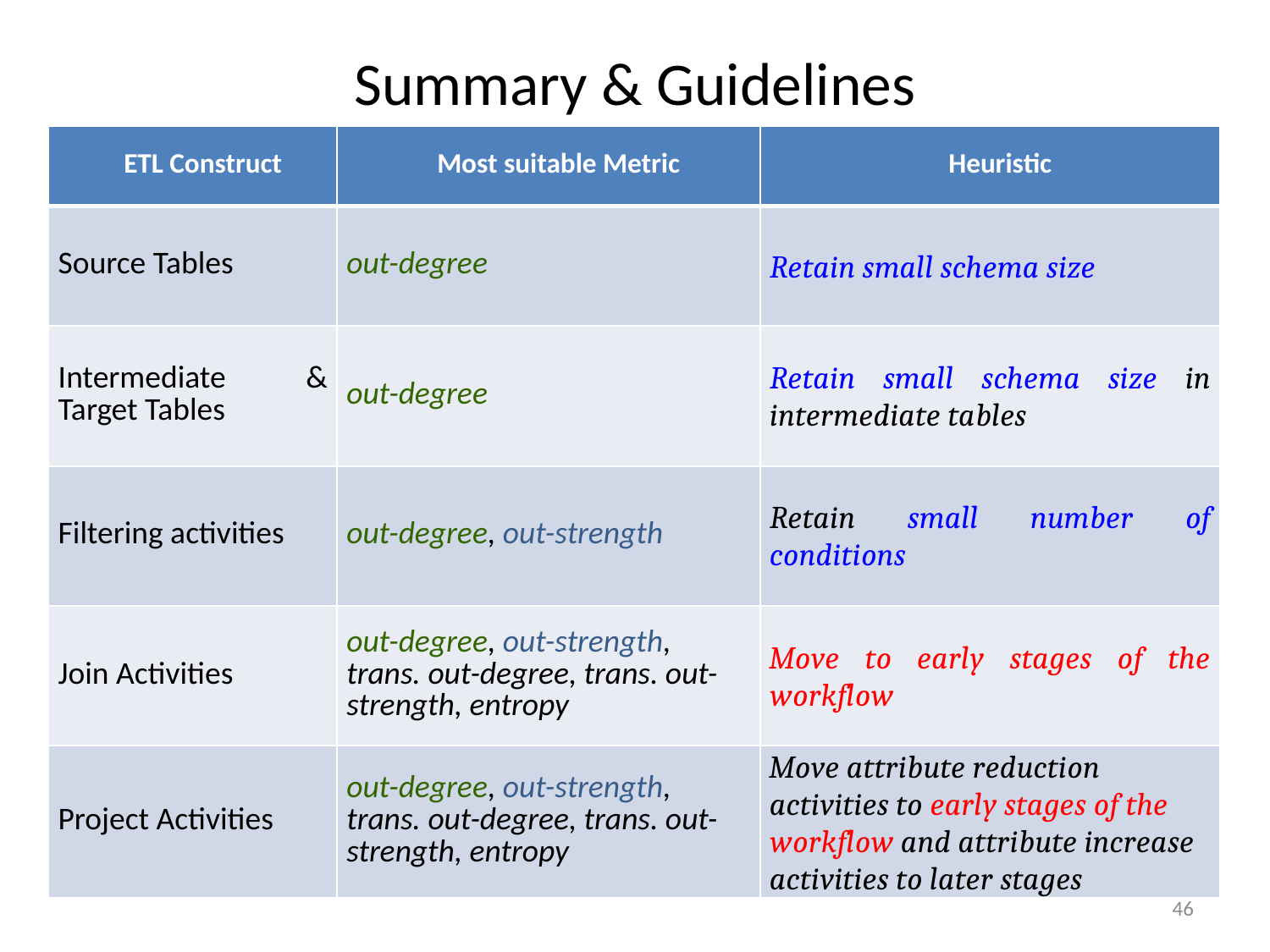

# Summary & Guidelines
| ETL Construct | Most suitable Metric | Heuristic |
| --- | --- | --- |
| Source Tables | out-degree | Retain small schema size |
| Intermediate & Target Tables | out-degree | Retain small schema size in intermediate tables |
| Filtering activities | out-degree, out-strength | Retain small number of conditions |
| Join Activities | out-degree, out-strength, trans. out-degree, trans. out-strength, entropy | Move to early stages of the workflow |
| Project Activities | out-degree, out-strength, trans. out-degree, trans. out-strength, entropy | Move attribute reduction activities to early stages of the workflow and attribute increase activities to later stages |
46